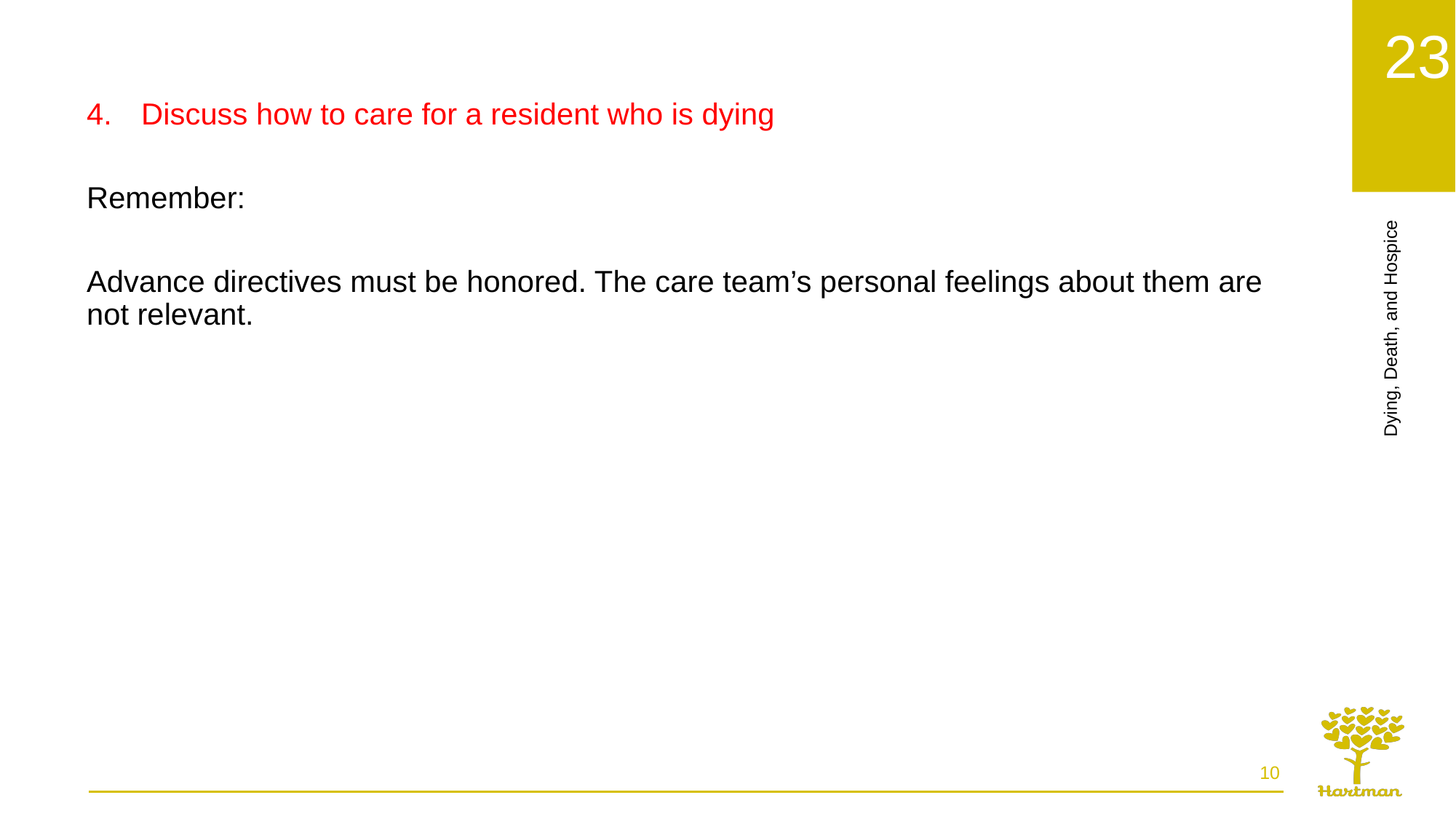

Discuss how to care for a resident who is dying

Remember:

Advance directives must be honored. The care team’s personal feelings about them are not relevant.

10